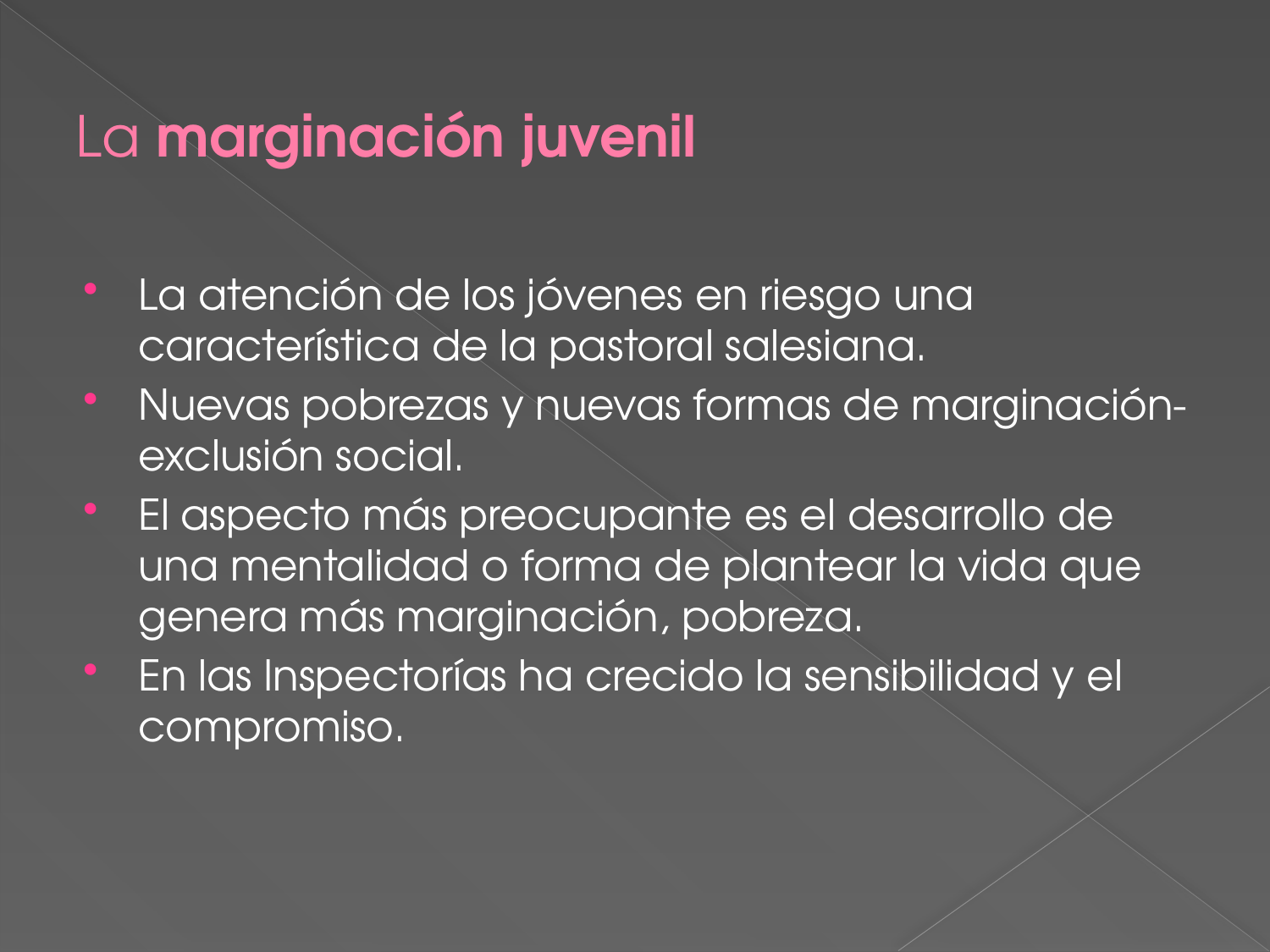

# La marginación juvenil
La atención de los jóvenes en riesgo una característica de la pastoral salesiana.
Nuevas pobrezas y nuevas formas de marginación-exclusión social.
El aspecto más preocupante es el desarrollo de una mentalidad o forma de plantear la vida que genera más marginación, pobreza.
En las Inspectorías ha crecido la sensibilidad y el compromiso.